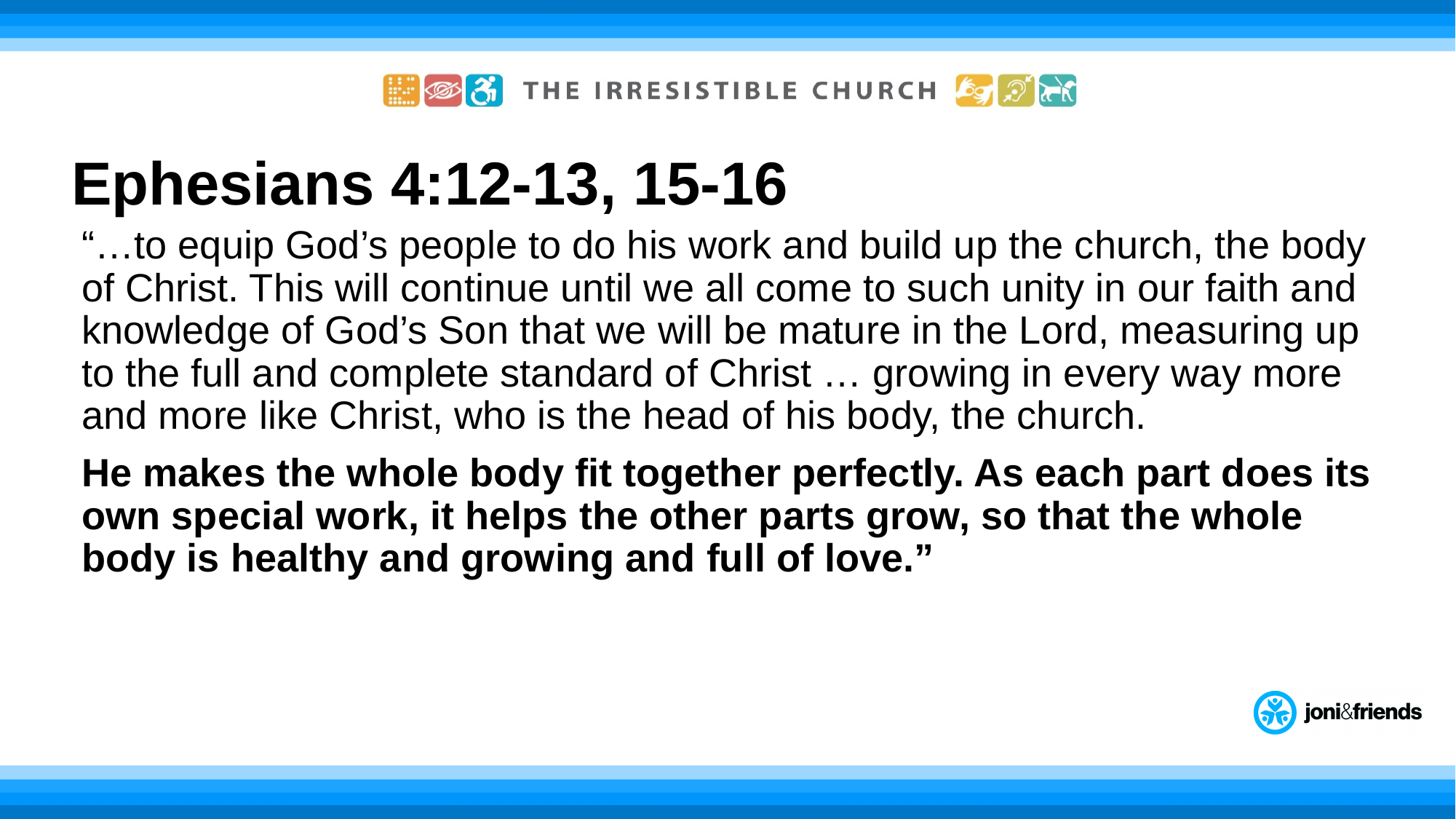

# Ephesians 4:12-13, 15-16
“…to equip God’s people to do his work and build up the church, the body of Christ. This will continue until we all come to such unity in our faith and knowledge of God’s Son that we will be mature in the Lord, measuring up to the full and complete standard of Christ … growing in every way more and more like Christ, who is the head of his body, the church.
He makes the whole body fit together perfectly. As each part does its own special work, it helps the other parts grow, so that the whole body is healthy and growing and full of love.”